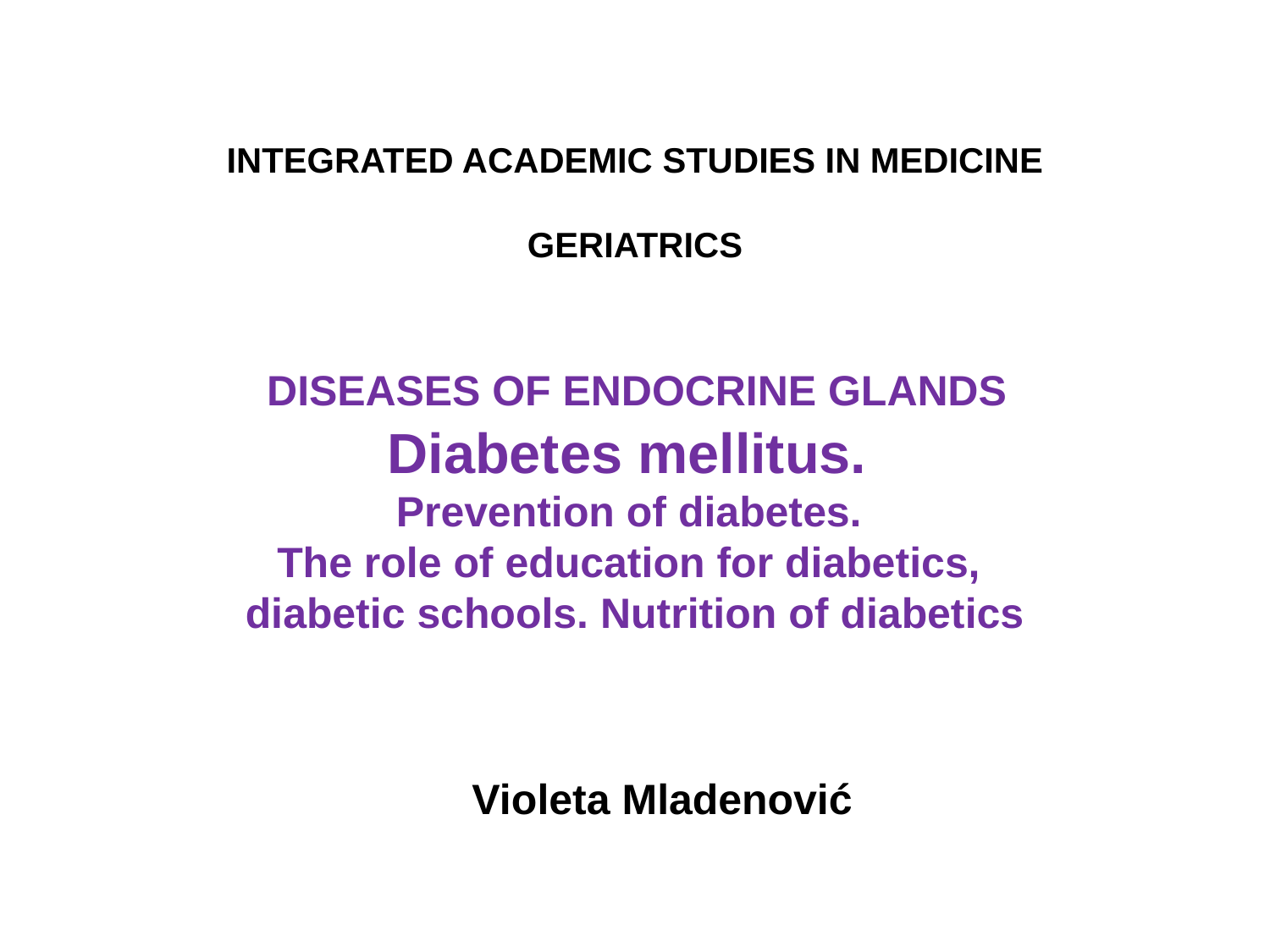

INTEGRATED ACADEMIC STUDIES IN MEDICINE
GERIATRICS

 DISEASES OF ENDOCRINE GLANDS
Diabetes mellitus.
Prevention of diabetes.
The role of education for diabetics,
diabetic schools. Nutrition of diabetics

Violeta Mladenović